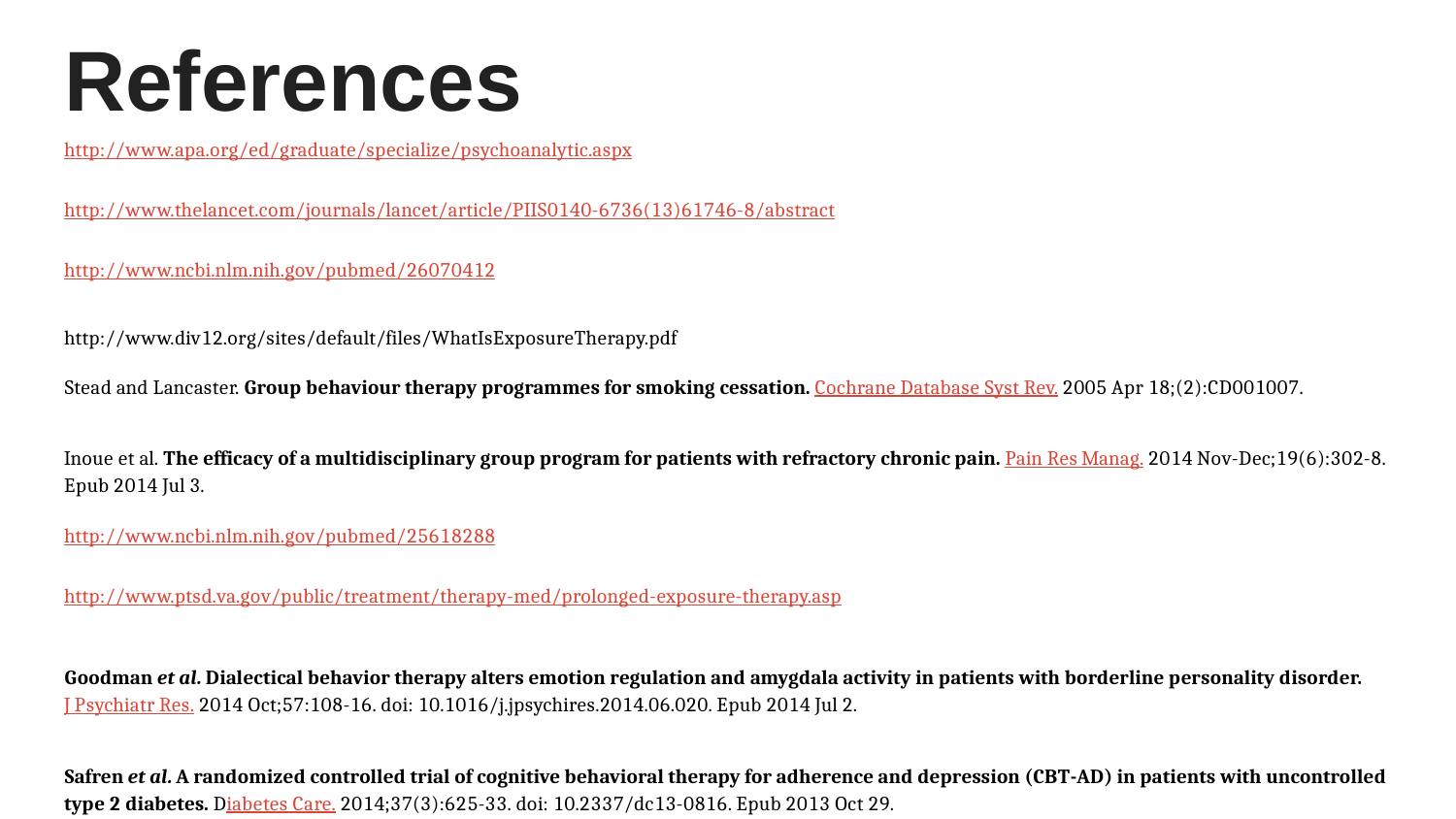

# References
http://www.apa.org/ed/graduate/specialize/psychoanalytic.aspx
http://www.thelancet.com/journals/lancet/article/PIIS0140-6736(13)61746-8/abstract
http://www.ncbi.nlm.nih.gov/pubmed/26070412
http://www.div12.org/sites/default/files/WhatIsExposureTherapy.pdf
Stead and Lancaster. Group behaviour therapy programmes for smoking cessation. Cochrane Database Syst Rev. 2005 Apr 18;(2):CD001007.
Inoue et al. The efficacy of a multidisciplinary group program for patients with refractory chronic pain. Pain Res Manag. 2014 Nov-Dec;19(6):302-8. Epub 2014 Jul 3.
http://www.ncbi.nlm.nih.gov/pubmed/25618288
http://www.ptsd.va.gov/public/treatment/therapy-med/prolonged-exposure-therapy.asp
Goodman et al. Dialectical behavior therapy alters emotion regulation and amygdala activity in patients with borderline personality disorder. J Psychiatr Res. 2014 Oct;57:108-16. doi: 10.1016/j.jpsychires.2014.06.020. Epub 2014 Jul 2.
Safren et al. A randomized controlled trial of cognitive behavioral therapy for adherence and depression (CBT-AD) in patients with uncontrolled type 2 diabetes. Diabetes Care. 2014;37(3):625-33. doi: 10.2337/dc13-0816. Epub 2013 Oct 29.